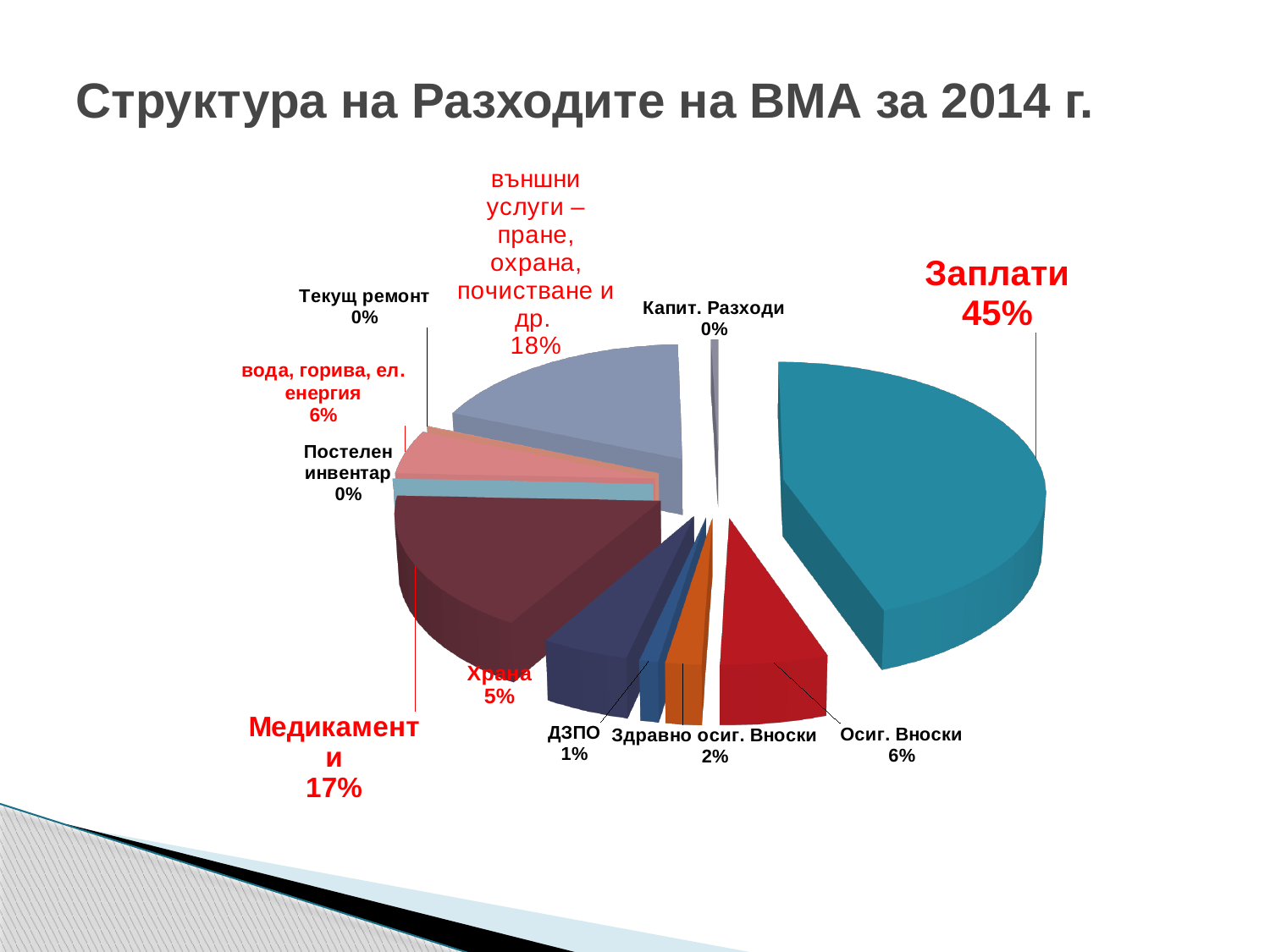

# Структура на Разходите на ВМА за 2014 г.

[unsupported chart]